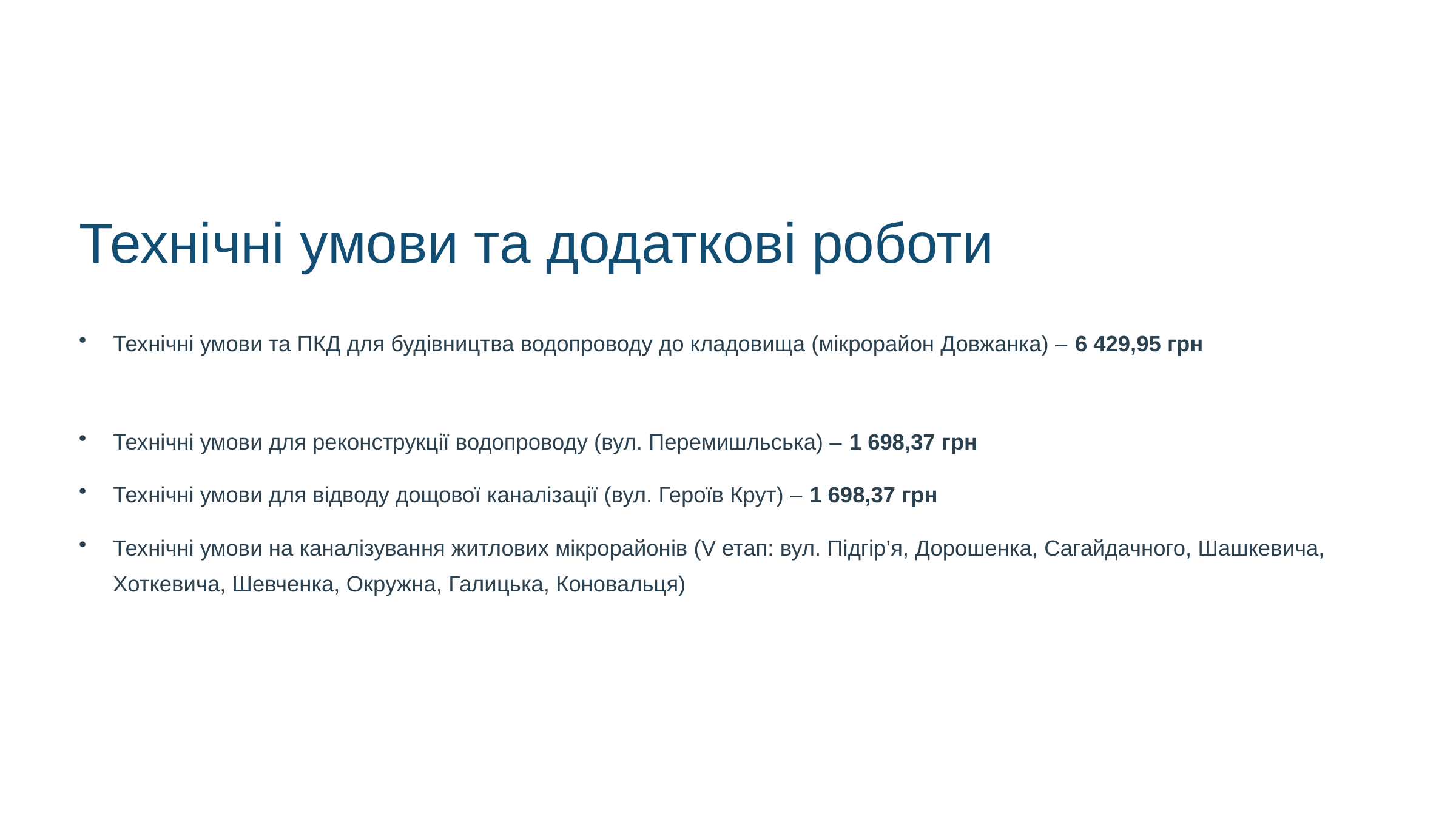

Технічні умови та додаткові роботи
Технічні умови та ПКД для будівництва водопроводу до кладовища (мікрорайон Довжанка) – 6 429,95 грн
Технічні умови для реконструкції водопроводу (вул. Перемишльська) – 1 698,37 грн
Технічні умови для відводу дощової каналізації (вул. Героїв Крут) – 1 698,37 грн
Технічні умови на каналізування житлових мікрорайонів (V етап: вул. Підгір’я, Дорошенка, Сагайдачного, Шашкевича, Хоткевича, Шевченка, Окружна, Галицька, Коновальця)